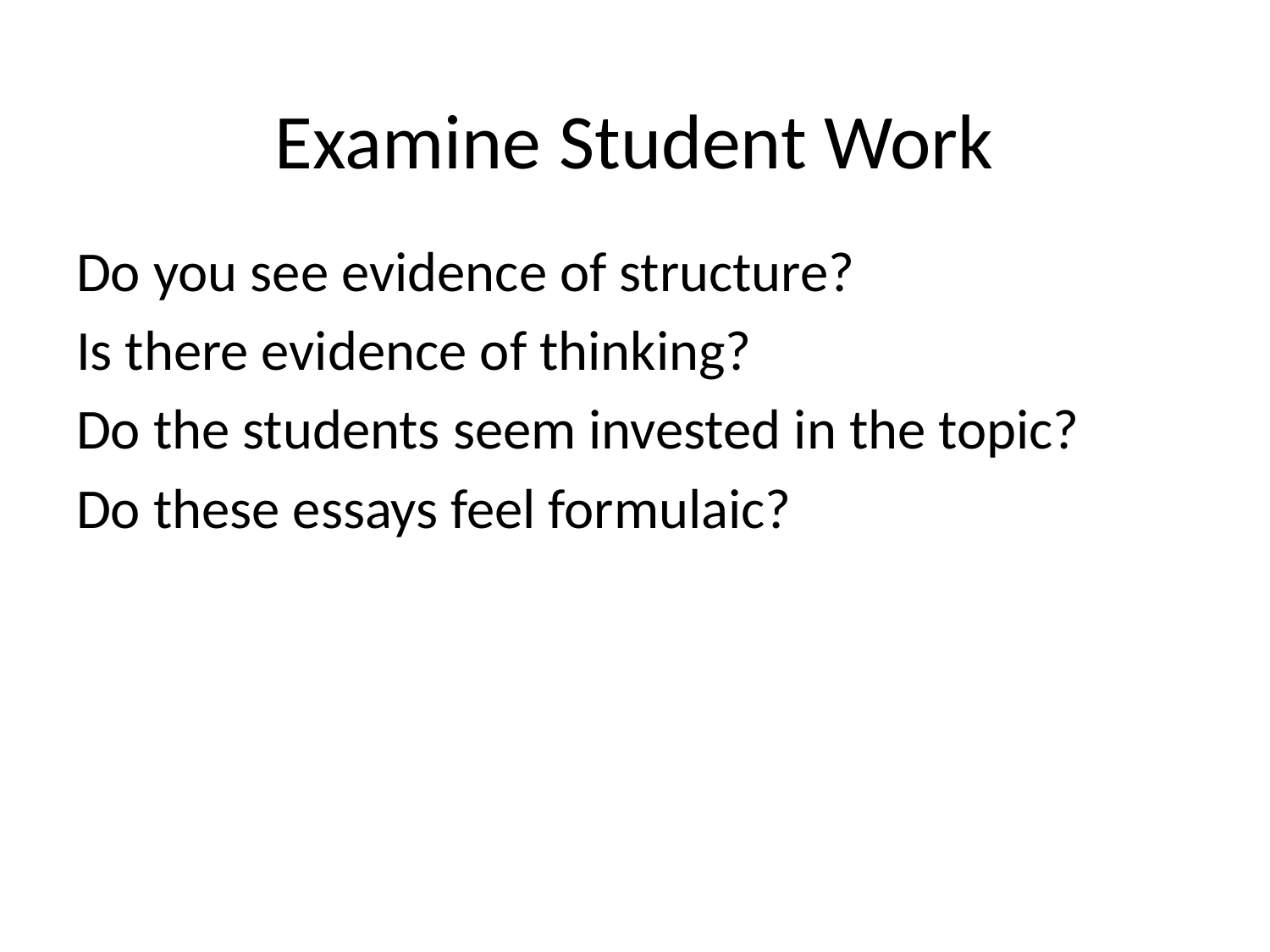

# Examine Student Work
Do you see evidence of structure?
Is there evidence of thinking?
Do the students seem invested in the topic?
Do these essays feel formulaic?